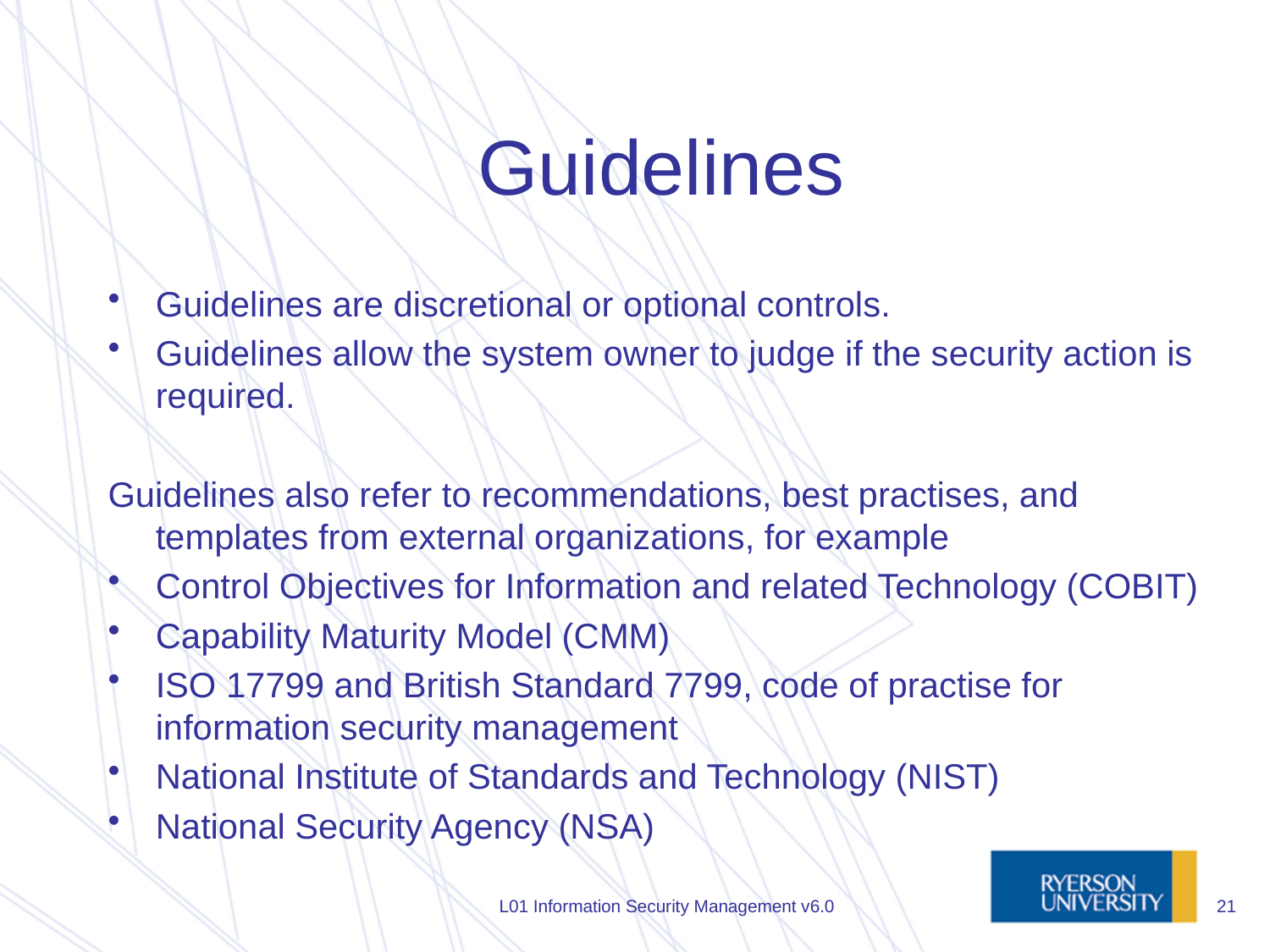

# Guidelines
Guidelines are discretional or optional controls.
Guidelines allow the system owner to judge if the security action is required.

Guidelines also refer to recommendations, best practises, and templates from external organizations, for example
Control Objectives for Information and related Technology (COBIT)
Capability Maturity Model (CMM)
ISO 17799 and British Standard 7799, code of practise for information security management
National Institute of Standards and Technology (NIST)
National Security Agency (NSA)

L01 Information Security Management v6.0
21